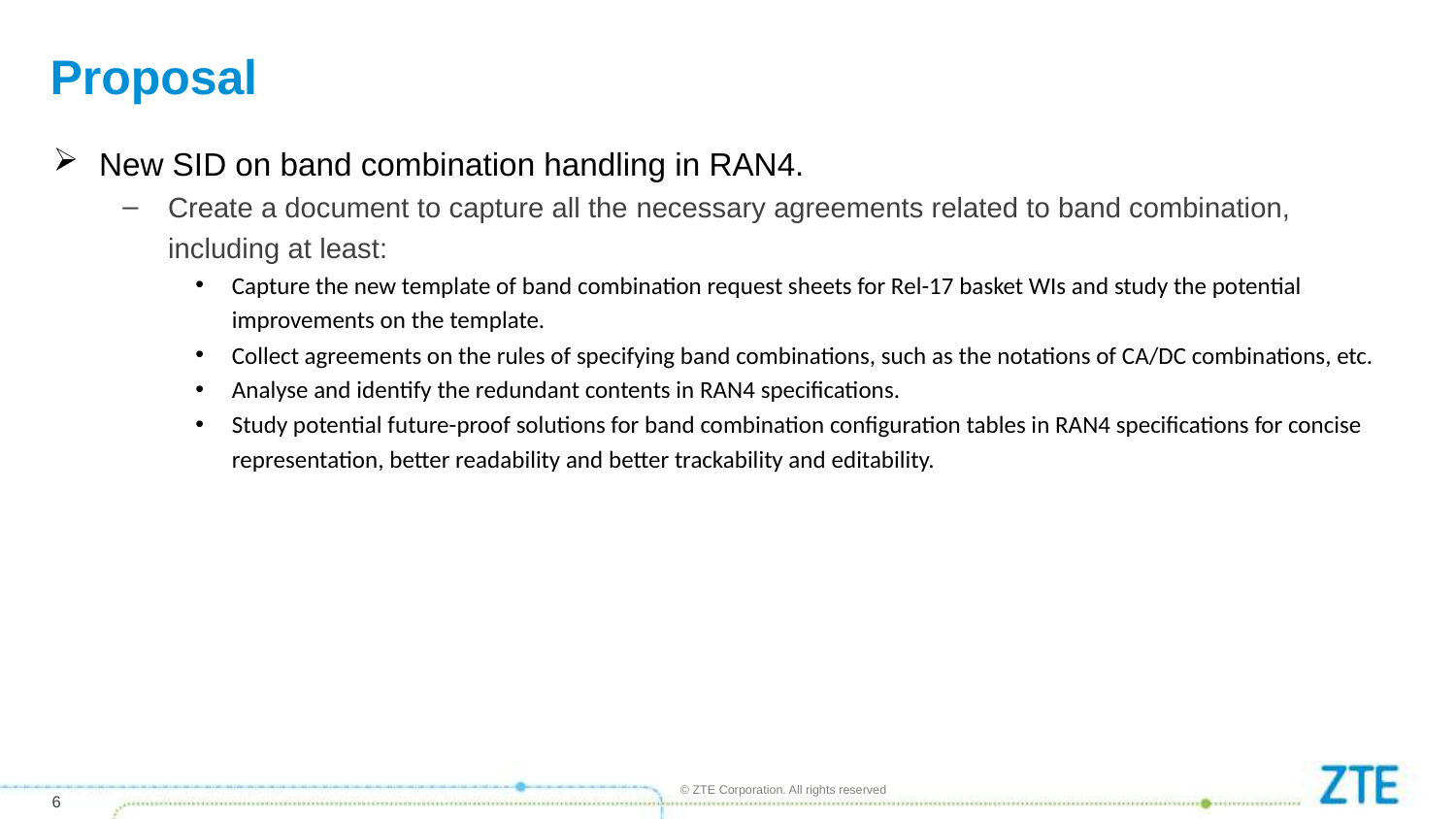

# Proposal
New SID on band combination handling in RAN4.
Create a document to capture all the necessary agreements related to band combination, including at least:
Capture the new template of band combination request sheets for Rel-17 basket WIs and study the potential improvements on the template.
Collect agreements on the rules of specifying band combinations, such as the notations of CA/DC combinations, etc.
Analyse and identify the redundant contents in RAN4 specifications.
Study potential future-proof solutions for band combination configuration tables in RAN4 specifications for concise representation, better readability and better trackability and editability.